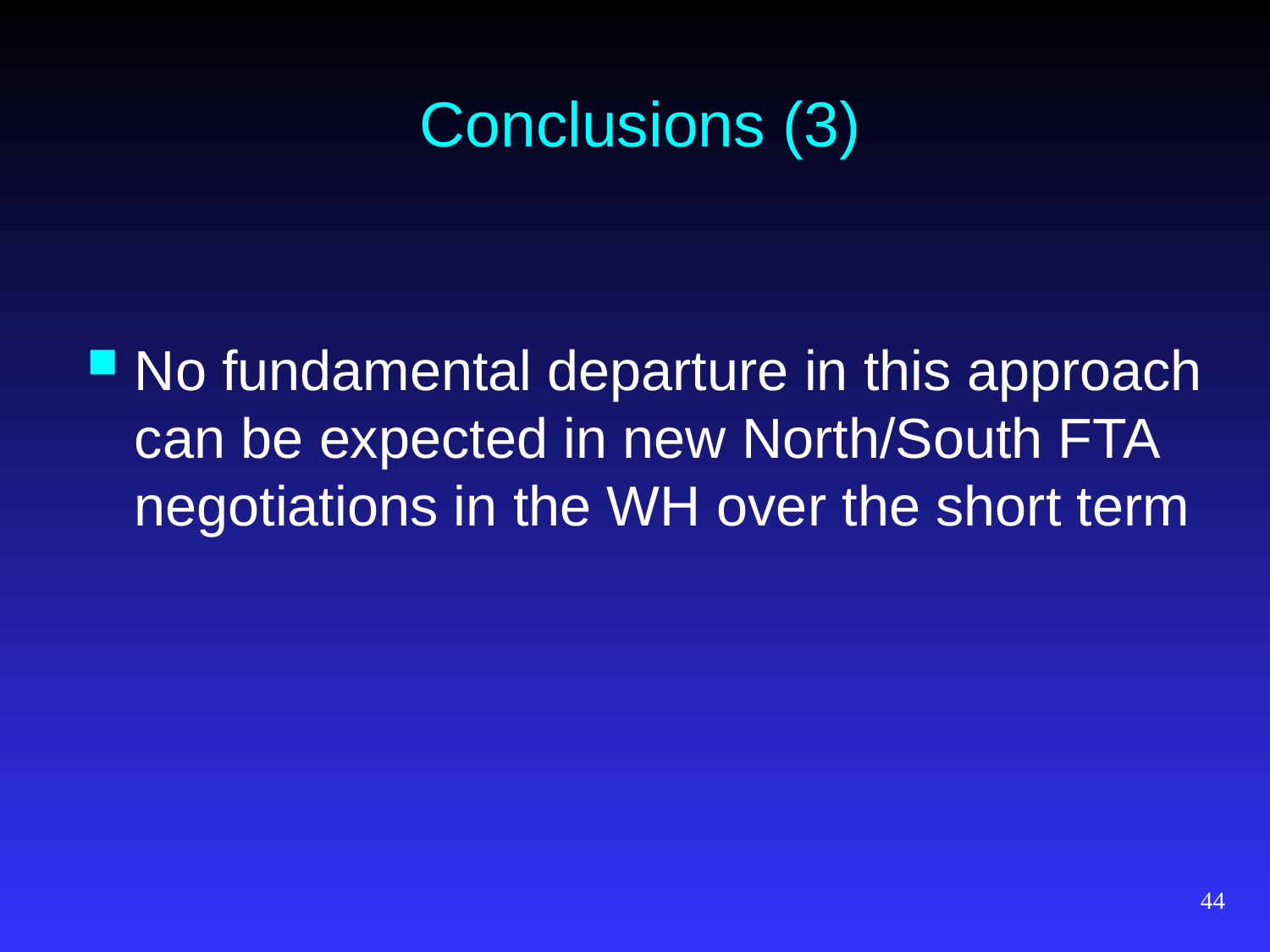

# Conclusions (3)
No fundamental departure in this approach can be expected in new North/South FTA negotiations in the WH over the short term
44